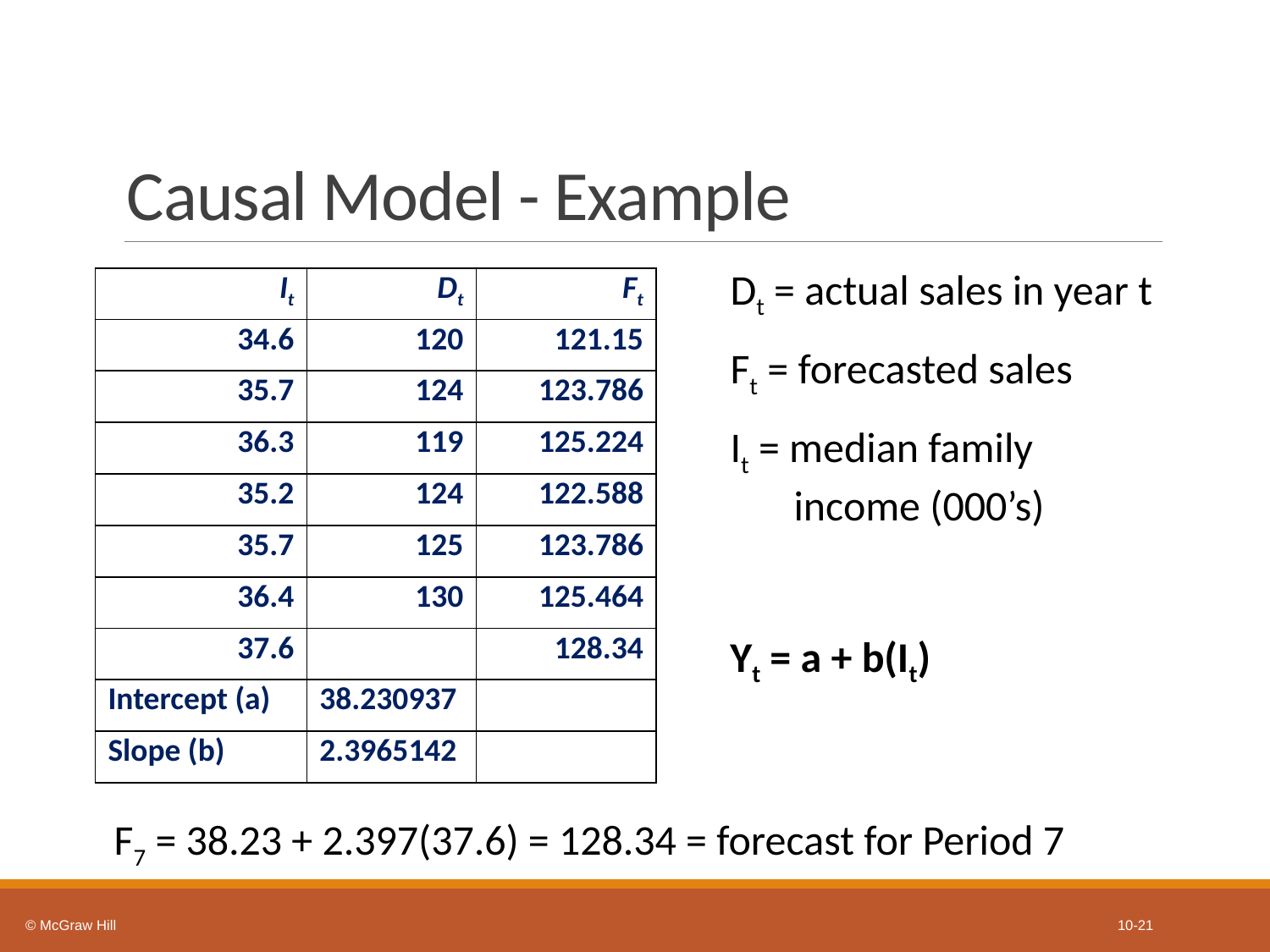

# Causal Model - Example
Dt = actual sales in year t
Ft = forecasted sales
It = median family income (000’s)
| It | Dt | Ft |
| --- | --- | --- |
| 34.6 | 120 | 121.15 |
| 35.7 | 124 | 123.786 |
| 36.3 | 119 | 125.224 |
| 35.2 | 124 | 122.588 |
| 35.7 | 125 | 123.786 |
| 36.4 | 130 | 125.464 |
| 37.6 |  | 128.34 |
| Intercept (a) | 38.230937 |  |
| Slope (b) | 2.3965142 |  |
Yt = a + b(It)
F7 = 38.23 + 2.397(37.6) = 128.34 = forecast for Period 7